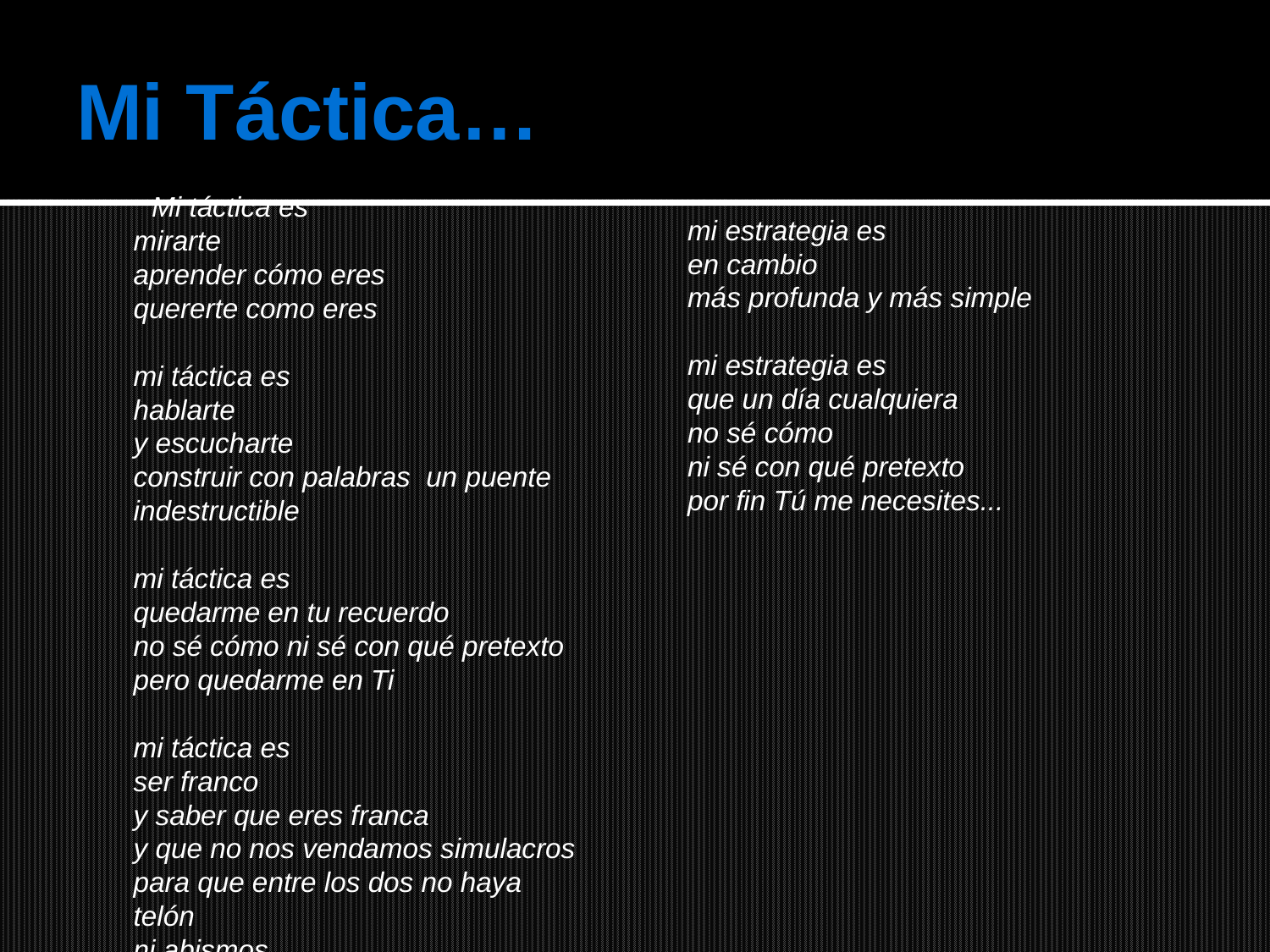

# Mi Táctica…
        Mi táctica es 
mirarte 
aprender cómo eres
quererte como eres
mi táctica es 
hablarte 
y escucharte 
construir con palabras  un puente indestructible 
mi táctica es 
quedarme en tu recuerdo 
no sé cómo ni sé con qué pretexto 
pero quedarme en Ti
mi táctica es 
ser franco 
y saber que eres franca 
y que no nos vendamos simulacros 
para que entre los dos no haya telón 
ni abismos
mi estrategia es 
en cambio 
más profunda y más simple 
mi estrategia es 
que un día cualquiera 
no sé cómo
ni sé con qué pretexto 
por fin Tú me necesites...